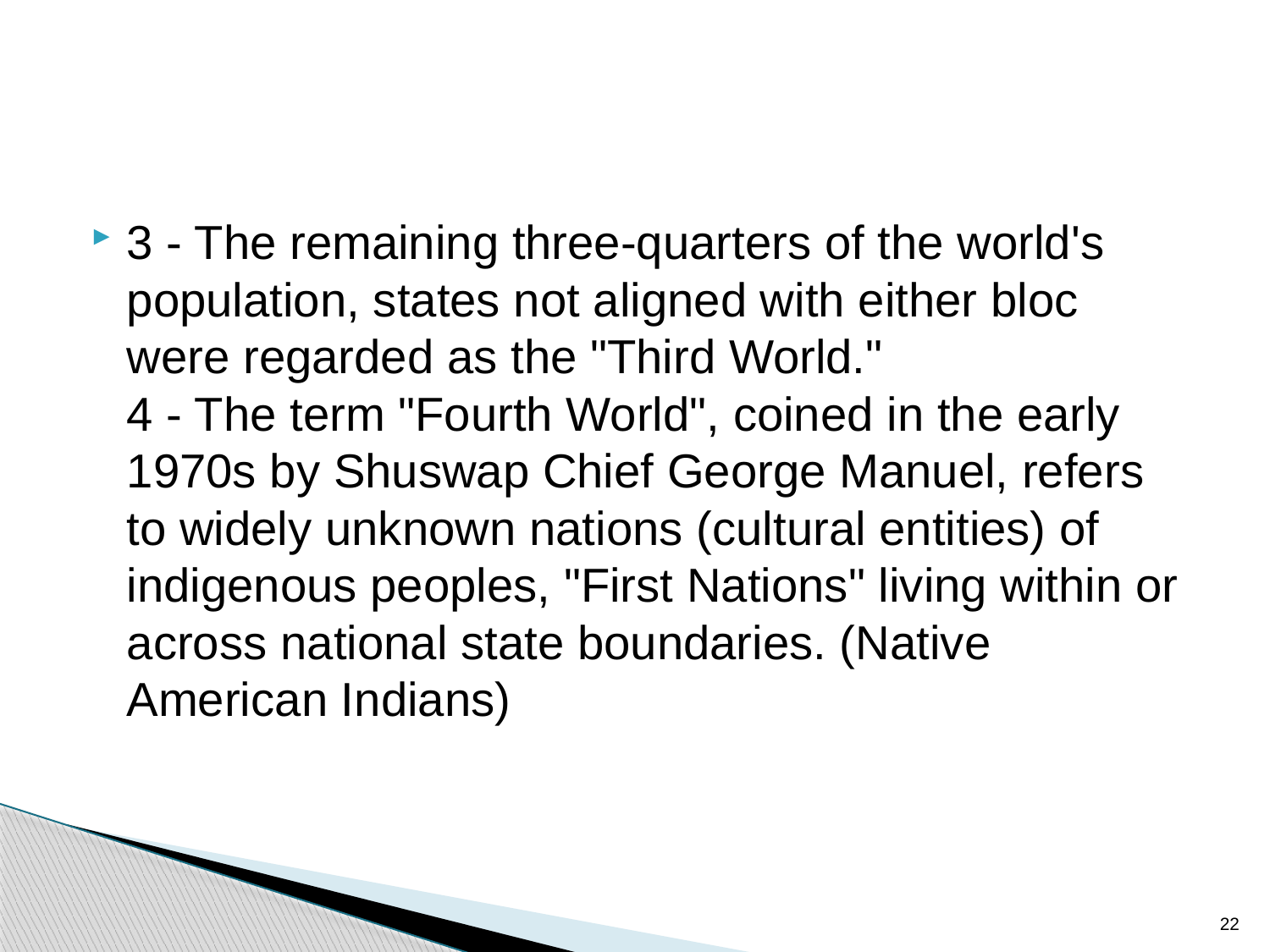

#
3 - The remaining three-quarters of the world's population, states not aligned with either bloc were regarded as the "Third World."
4 - The term "Fourth World", coined in the early 1970s by Shuswap Chief George Manuel, refers to widely unknown nations (cultural entities) of indigenous peoples, "First Nations" living within or across national state boundaries. (Native American Indians)

22